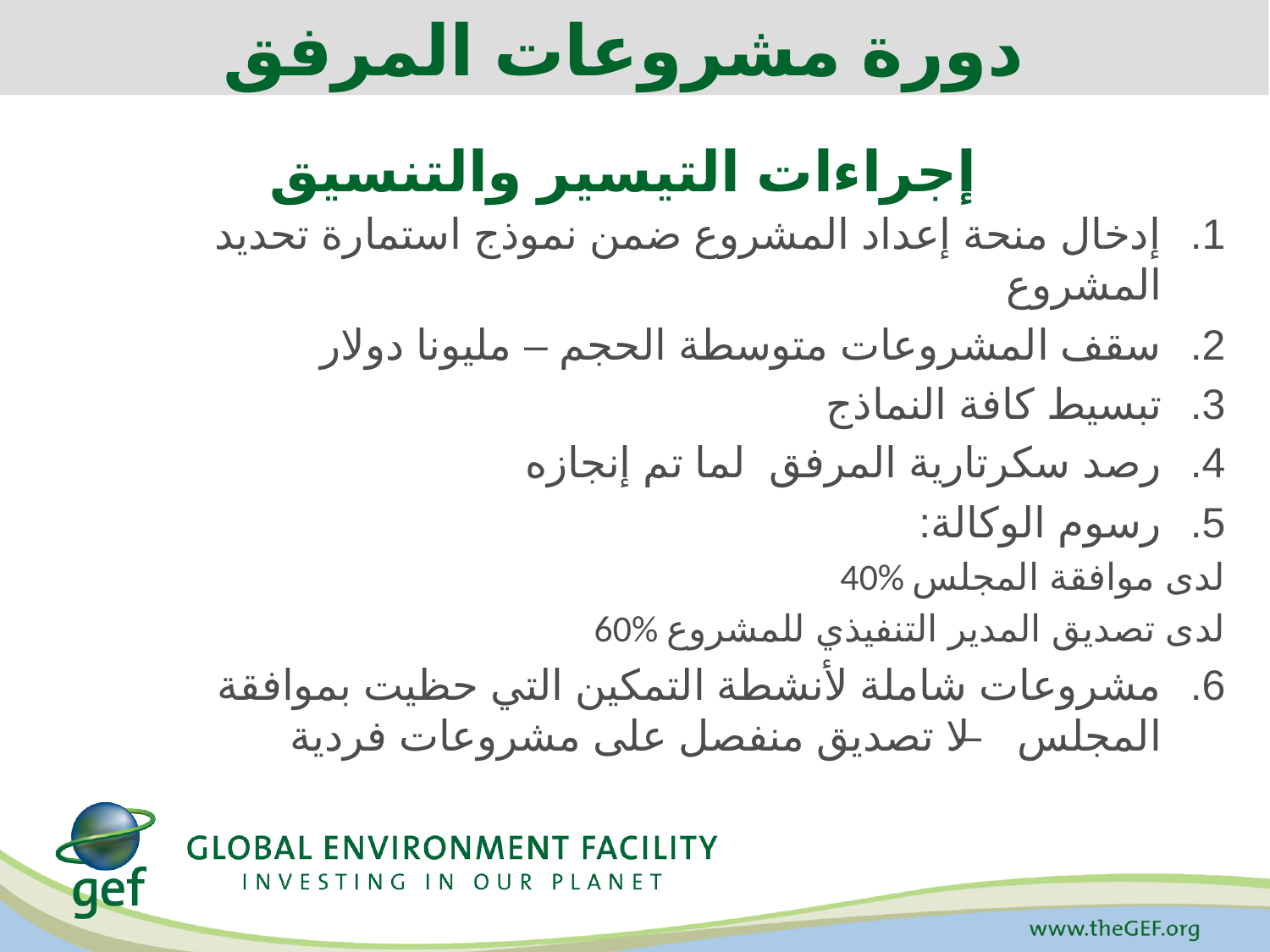

دورة مشروعات المرفق
إجراءات التيسير والتنسيق
إدخال منحة إعداد المشروع ضمن نموذج استمارة تحديد المشروع
سقف المشروعات متوسطة الحجم – مليونا دولار
تبسيط كافة النماذج
رصد سكرتارية المرفق  لما تم إنجازه
رسوم الوكالة:
	40% لدى موافقة المجلس
	60% لدى تصديق المدير التنفيذي للمشروع
مشروعات شاملة لأنشطة التمكين التي حظيت بموافقة المجلس – لا تصديق منفصل على مشروعات فردية